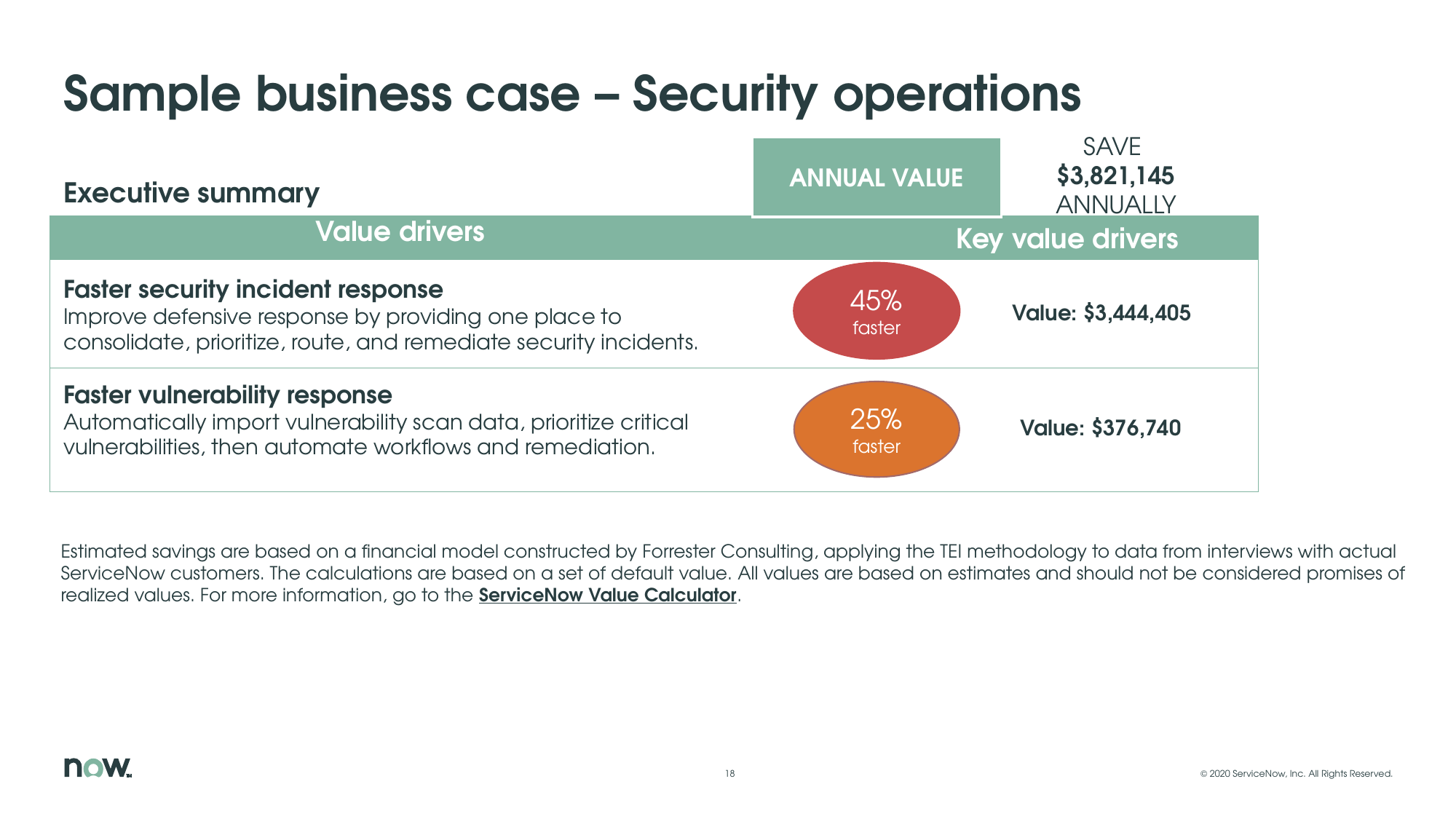

# Sample business case – Security operations
SAVE
$3,821,145
ANNUALLY

ANNUAL VALUE

Executive summary

Faster security incident response
Improve defensive response by providing one place to consolidate, prioritize, route, and remediate security incidents.

Faster vulnerability response
Automatically import vulnerability scan data, prioritize critical vulnerabilities, then automate workflows and remediation.

| Value drivers |  |
| --- | --- |
|  |  |
|  |  |
Key value drivers
45% faster
Value: $3,444,405
25%
faster
Value: $376,740
Estimated savings are based on a financial model constructed by Forrester Consulting, applying the TEI methodology to data from interviews with actual ServiceNow customers. The calculations are based on a set of default value. All values are based on estimates and should not be considered promises of realized values. For more information, go to the ServiceNow Value Calculator.